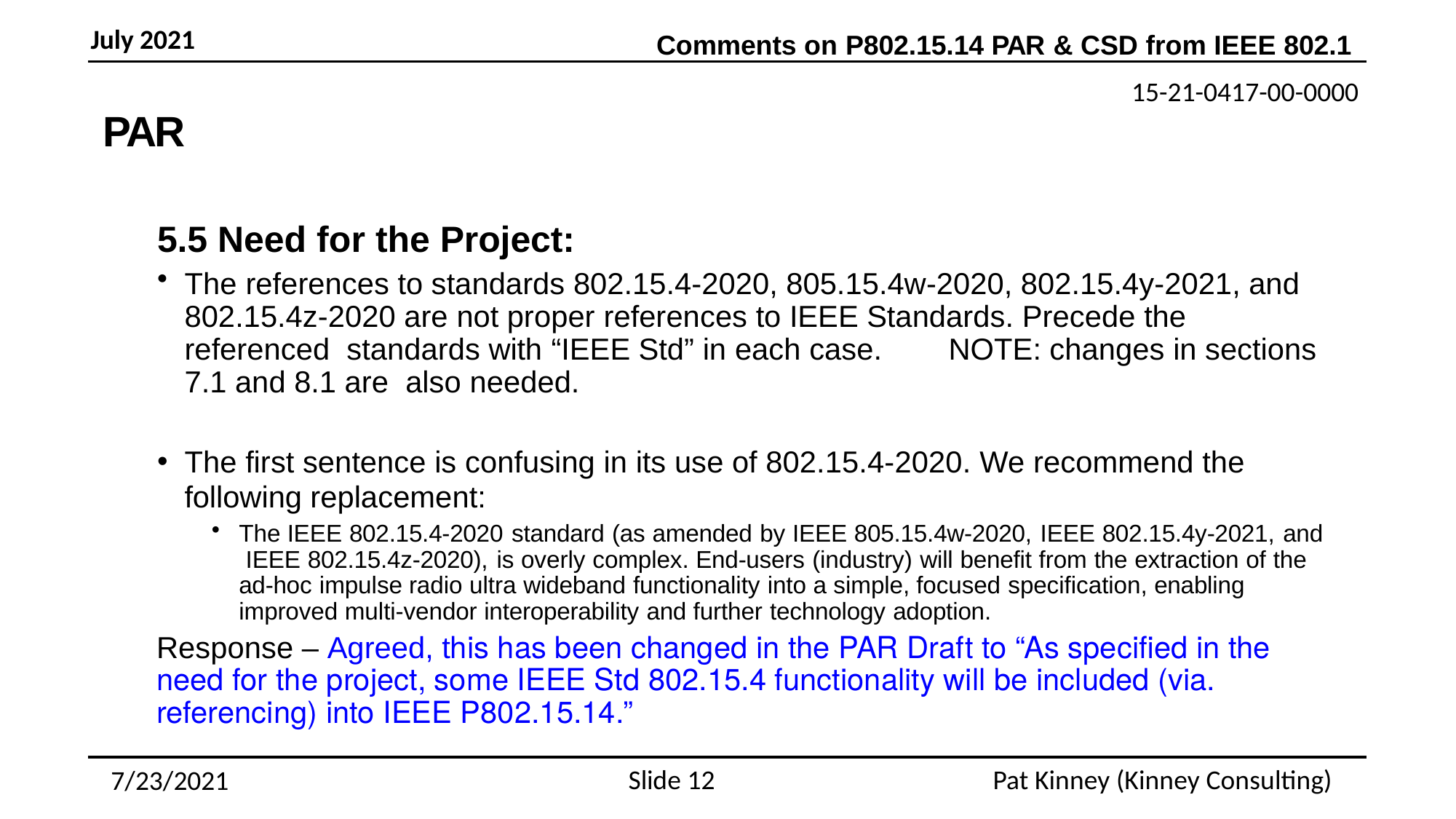

July 2021
Comments on P802.15.14 PAR & CSD from IEEE 802.1
PAR

5.5 Need for the Project:
The references to standards 802.15.4-2020, 805.15.4w-2020, 802.15.4y-2021, and  802.15.4z-2020 are not proper references to IEEE Standards. Precede the referenced  standards with “IEEE Std” in each case.	NOTE: changes in sections 7.1 and 8.1 are  also needed.

The first sentence is confusing in its use of 802.15.4-2020. We recommend the
following replacement:
The IEEE 802.15.4-2020 standard (as amended by IEEE 805.15.4w-2020, IEEE 802.15.4y-2021, and  IEEE 802.15.4z-2020), is overly complex. End-users (industry) will benefit from the extraction of the  ad-hoc impulse radio ultra wideband functionality into a simple, focused specification, enabling  improved multi-vendor interoperability and further technology adoption.
Response – Agreed, this has been changed in the PAR Draft to “As specified in the need for the project, some IEEE Std 802.15.4 functionality will be included (via. referencing) into IEEE P802.15.14.”

Slide 12
Pat Kinney (Kinney Consulting)
7/23/2021